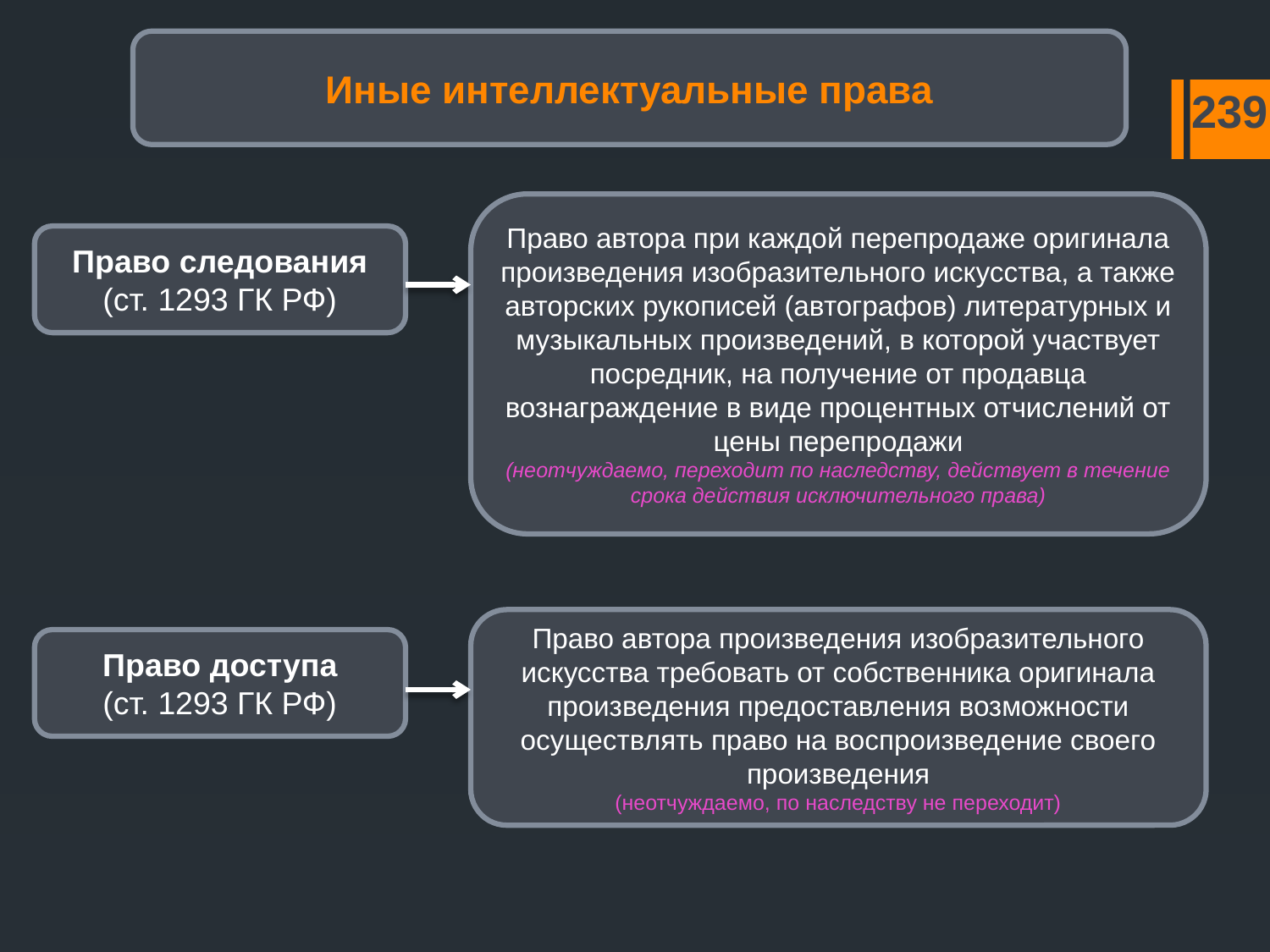

Иные интеллектуальные права
239
Право автора при каждой перепродаже оригинала произведения изобразительного искусства, а также авторских рукописей (автографов) литературных и музыкальных произведений, в которой участвует посредник, на получение от продавца вознаграждение в виде процентных отчислений от цены перепродажи
(неотчуждаемо, переходит по наследству, действует в течение срока действия исключительного права)
Право следования
(ст. 1293 ГК РФ)
Право автора произведения изобразительного искусства требовать от собственника оригинала произведения предоставления возможности осуществлять право на воспроизведение своего произведения
(неотчуждаемо, по наследству не переходит)
Право доступа
(ст. 1293 ГК РФ)